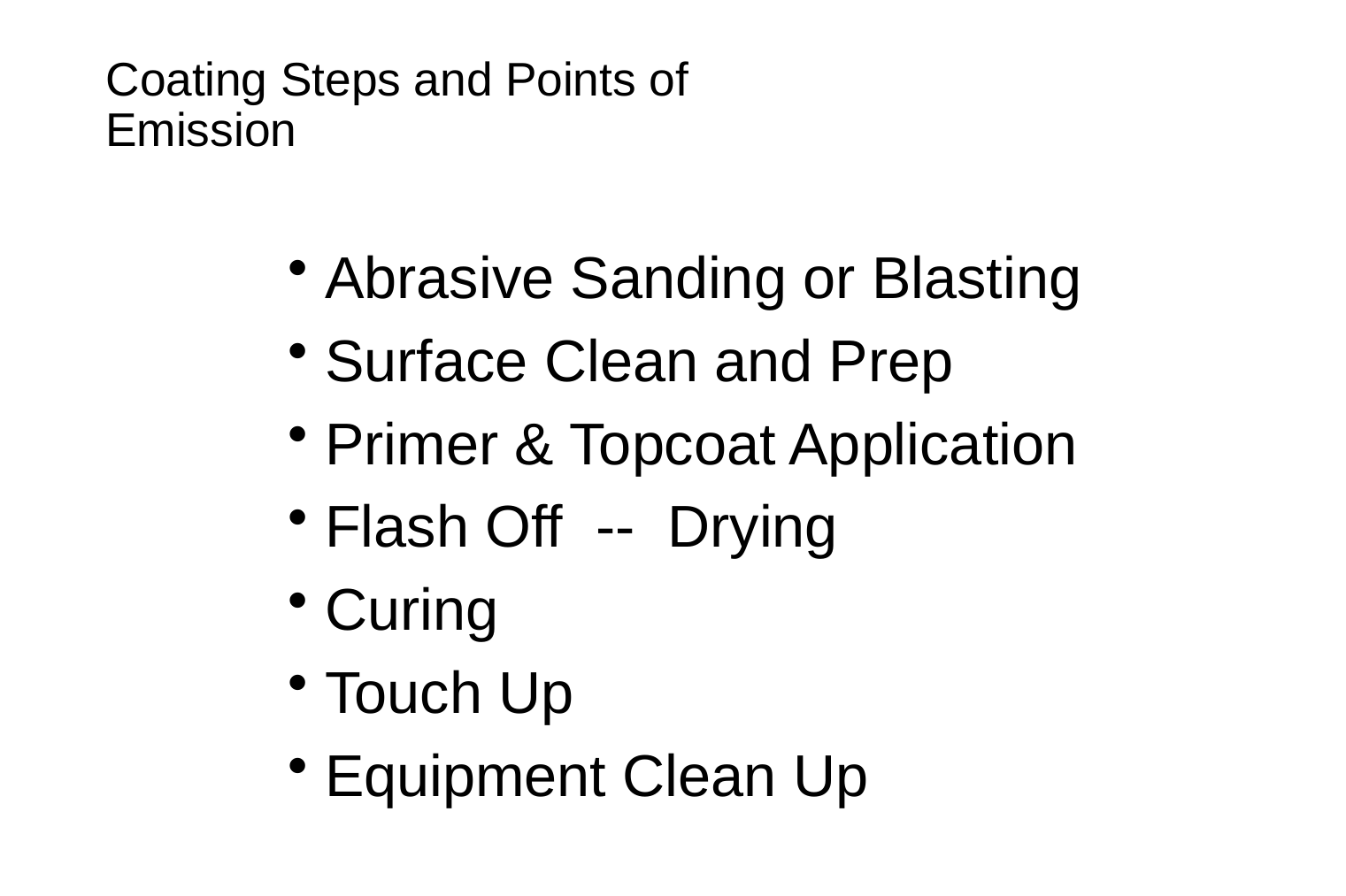

# Coating Steps and Points of Emission

 Abrasive Sanding or Blasting
 Surface Clean and Prep
 Primer & Topcoat Application
 Flash Off  --  Drying
 Curing
 Touch Up
 Equipment Clean Up